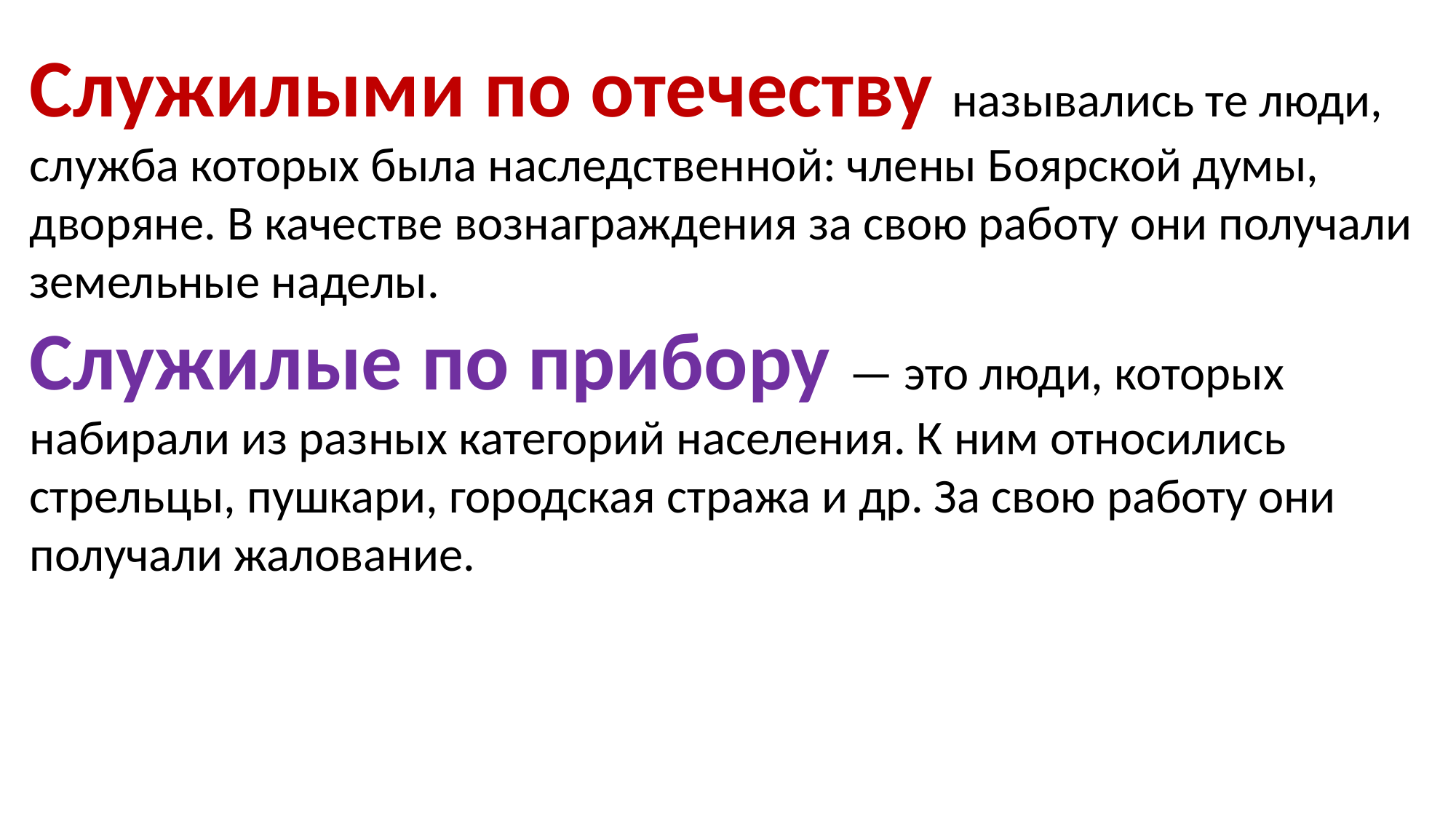

Служилыми по отечеству назывались те люди, служба которых была наследственной: члены Боярской думы, дворяне. В качестве вознаграждения за свою работу они получали земельные наделы.
Служилые по прибору — это люди, которых набирали из разных категорий населения. К ним относились стрельцы, пушкари, городская стража и др. За свою работу они получали жалование.